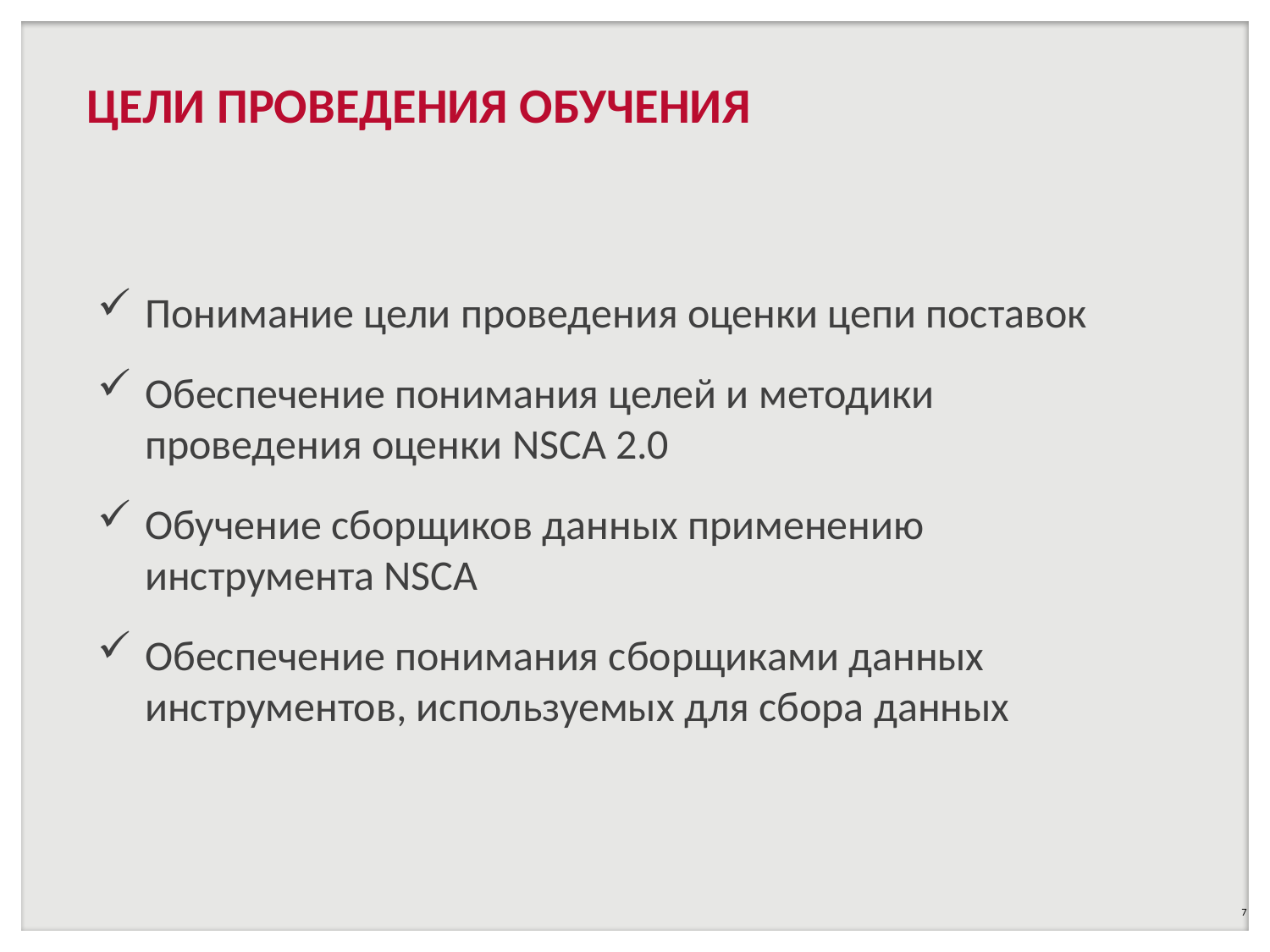

ЦЕЛИ ПРОВЕДЕНИЯ ОБУЧЕНИЯ
Понимание цели проведения оценки цепи поставок
Обеспечение понимания целей и методики проведения оценки NSCA 2.0
Обучение сборщиков данных применению инструмента NSCA
Обеспечение понимания сборщиками данных инструментов, используемых для сбора данных